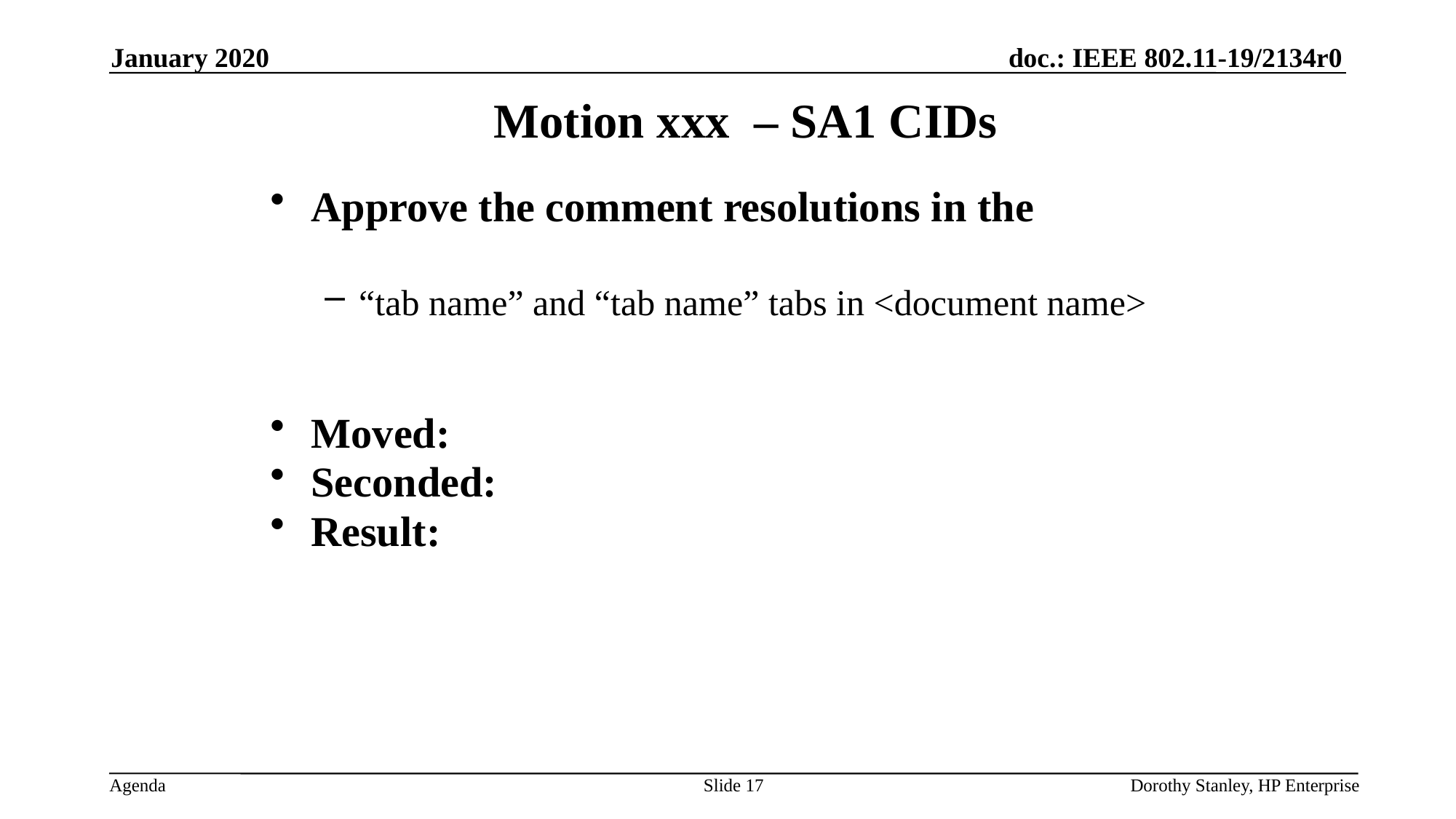

January 2020
Motion xxx  – SA1 CIDs
Approve the comment resolutions in the

“tab name” and “tab name” tabs in <document name>

Moved:
Seconded:
Result:

Slide 17
Dorothy Stanley, HP Enterprise